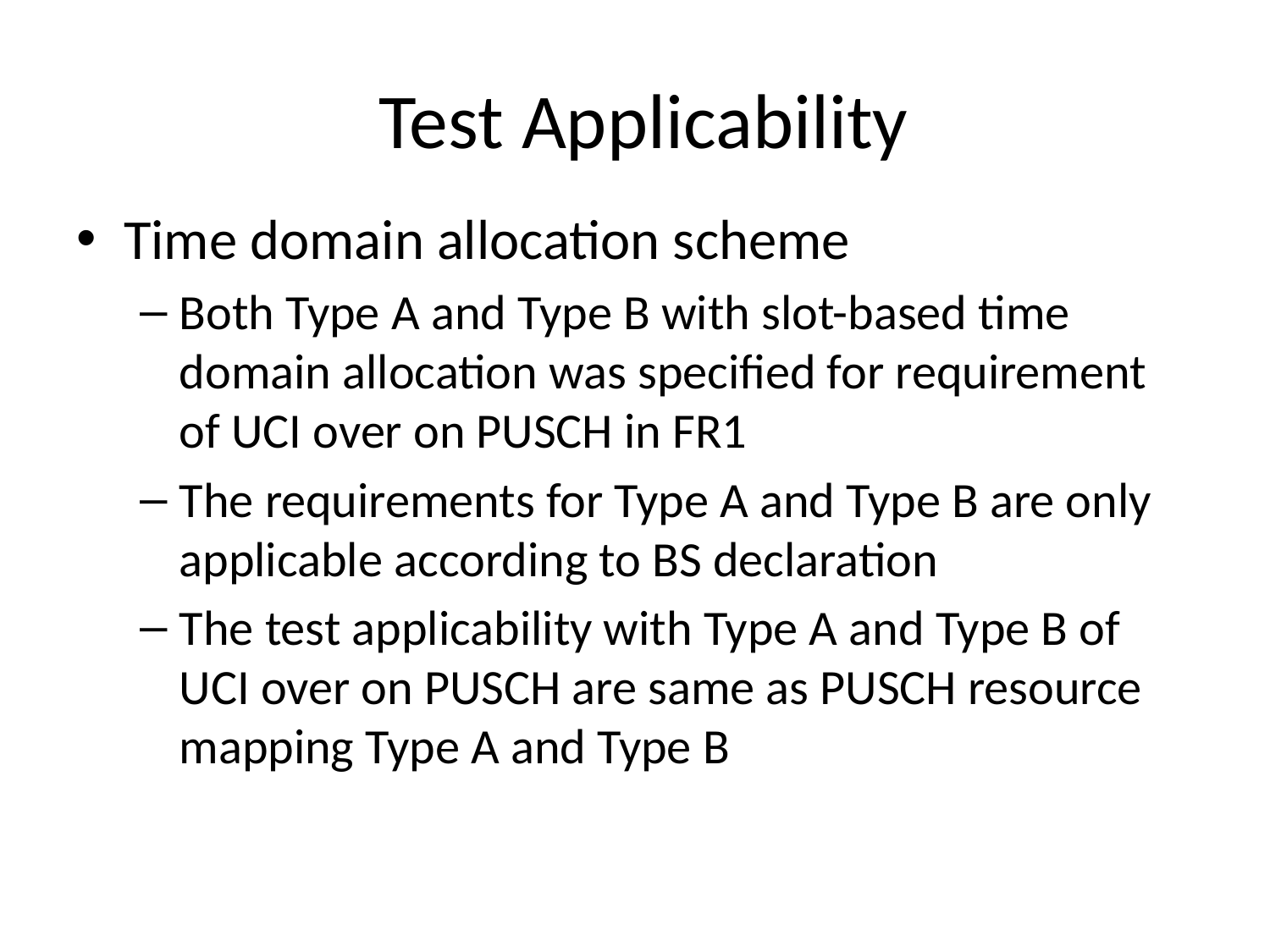

# Test Applicability
Time domain allocation scheme
Both Type A and Type B with slot-based time domain allocation was specified for requirement of UCI over on PUSCH in FR1
The requirements for Type A and Type B are only applicable according to BS declaration
The test applicability with Type A and Type B of UCI over on PUSCH are same as PUSCH resource mapping Type A and Type B